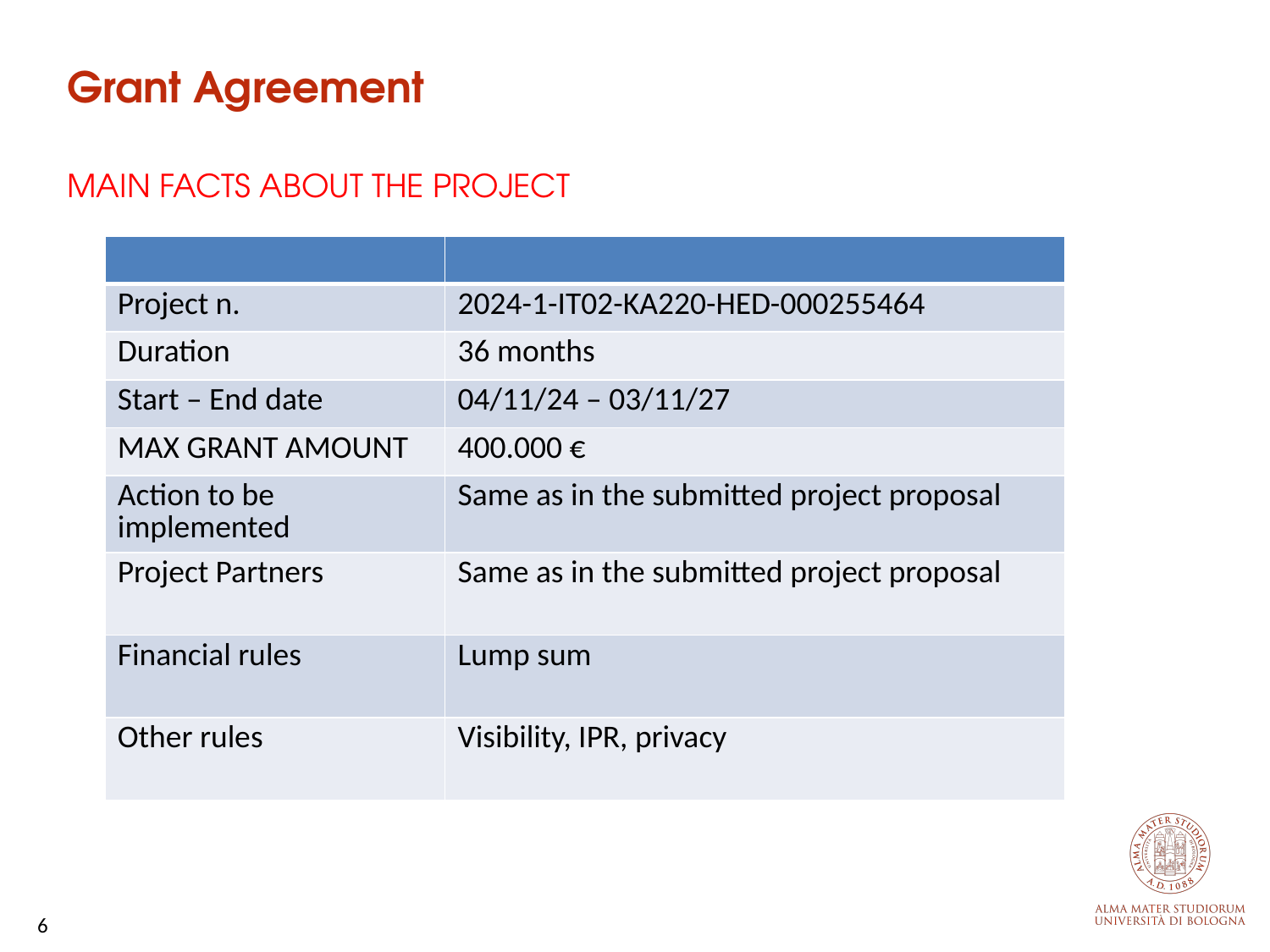

Grant Agreement

MAIN FACTS ABOUT THE PROJECT
|  |  |
| --- | --- |
| Project n. | 2024-1-IT02-KA220-HED-000255464 |
| Duration | 36 months |
| Start – End date | 04/11/24 – 03/11/27 |
| MAX GRANT AMOUNT | 400.000 € |
| Action to be implemented | Same as in the submitted project proposal |
| Project Partners | Same as in the submitted project proposal |
| Financial rules | Lump sum |
| Other rules | Visibility, IPR, privacy |